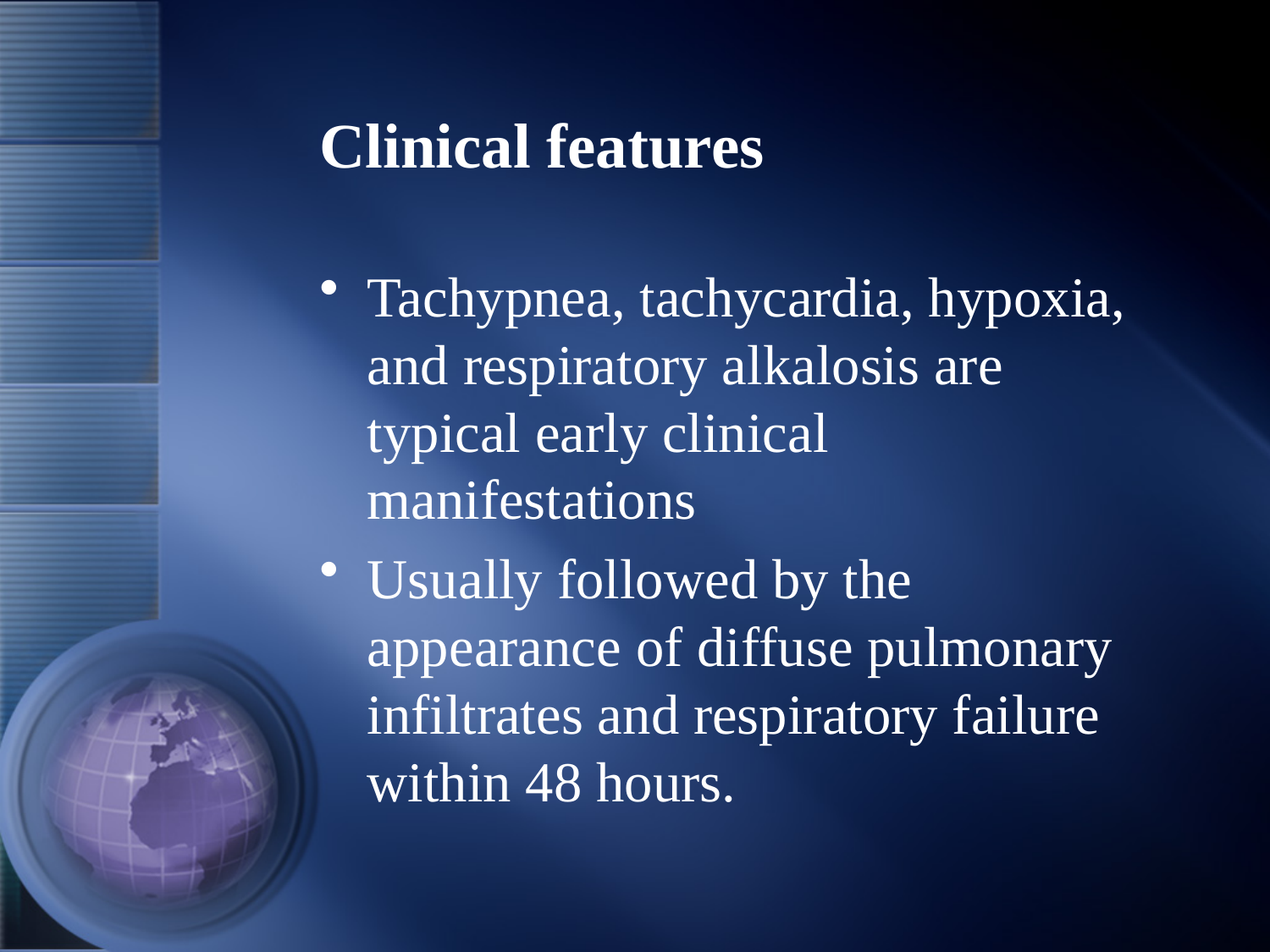

# Clinical features
Tachypnea, tachycardia, hypoxia, and respiratory alkalosis are typical early clinical manifestations
Usually followed by the appearance of diffuse pulmonary infiltrates and respiratory failure within 48 hours.